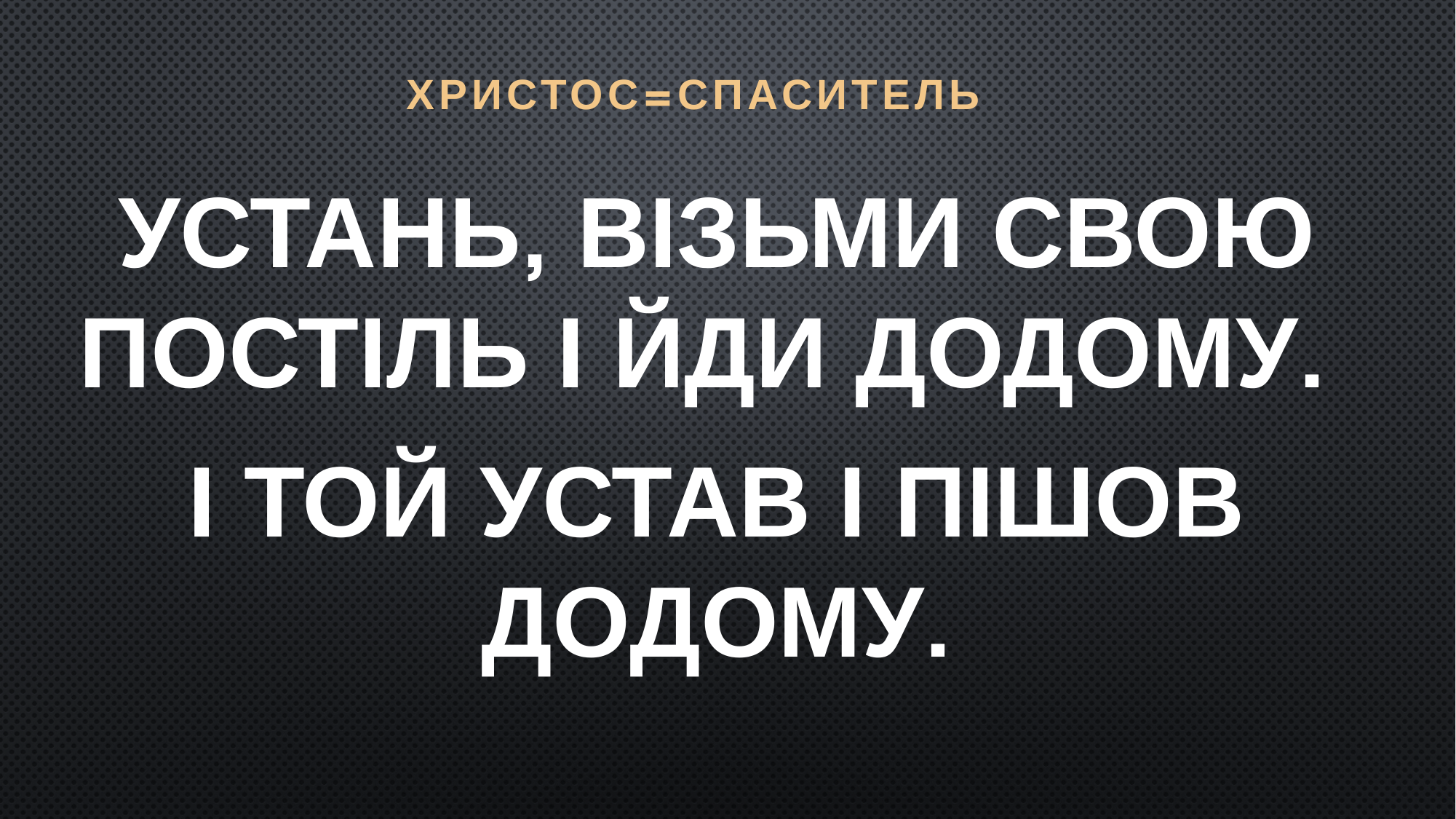

ХРИСТОС=СПАСИТЕЛЬ
Устань, візьми свою постіль і йди додому.
І той устав і пішов додому.